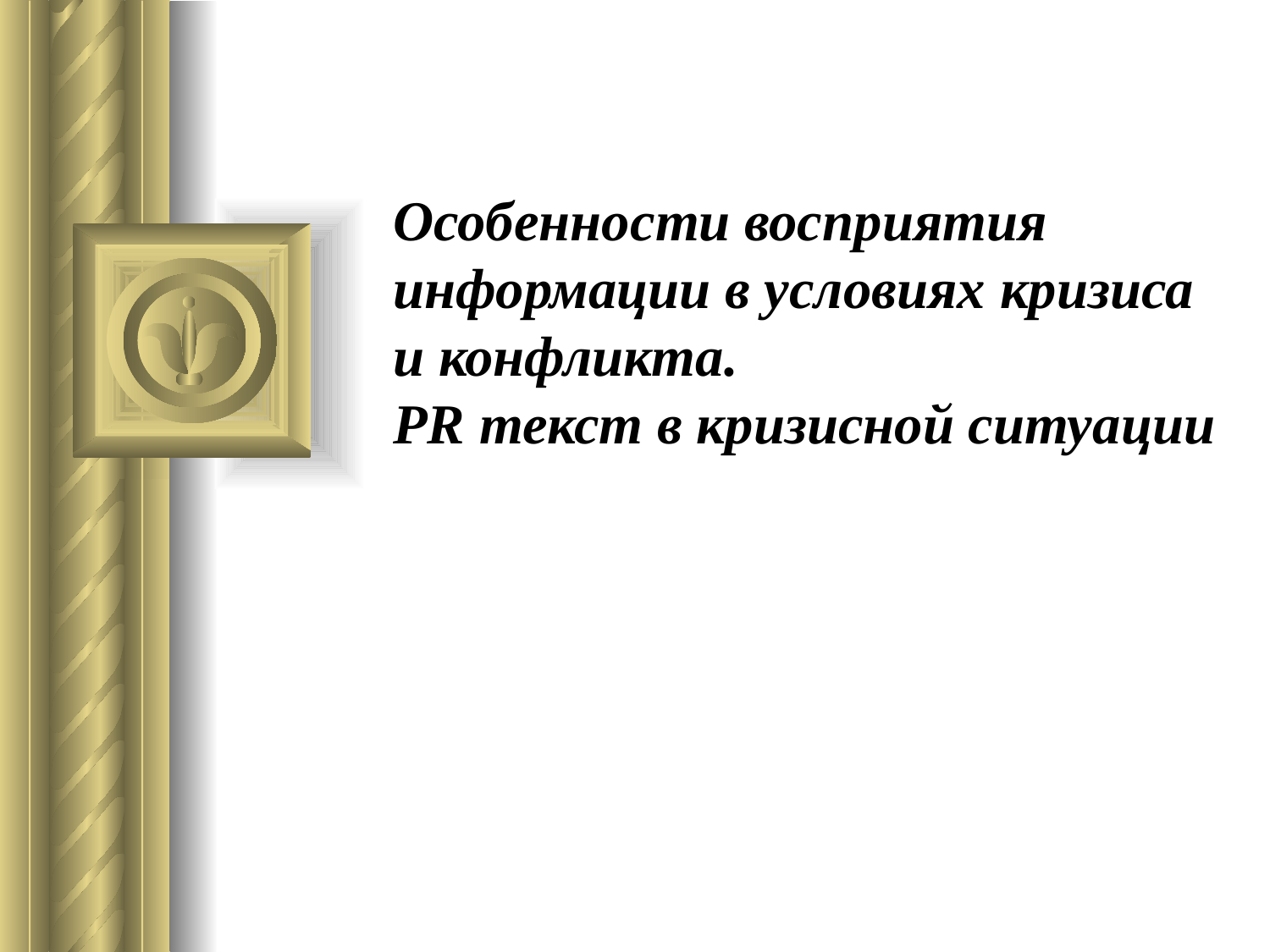

# Особенности восприятия информации в условиях кризиса и конфликта. PR текст в кризисной ситуации